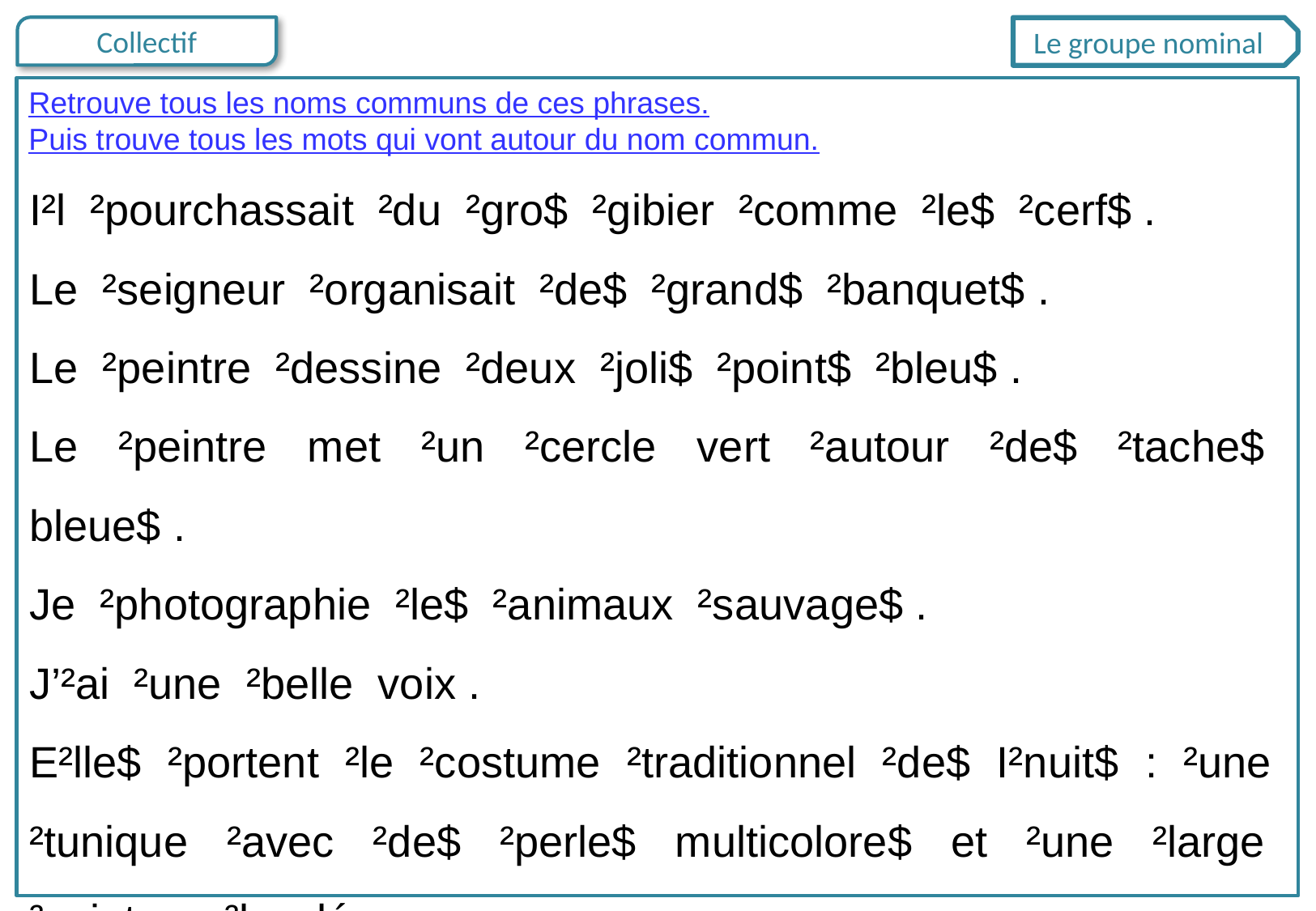

Le groupe nominal
Retrouve tous les noms communs de ces phrases.
Puis trouve tous les mots qui vont autour du nom commun.
I²l  ²pourchassait  ²du  ²gro$  ²gibier  ²comme  ²le$  ²cerf$ .
Le  ²seigneur  ²organisait  ²de$  ²grand$  ²banquet$ .
Le  ²peintre  ²dessine  ²deux  ²joli$  ²point$  ²bleu$ .
Le  ²peintre  met  ²un  ²cercle  vert  ²autour  ²de$  ²tache$  bleue$ .
Je  ²photographie  ²le$  ²animaux  ²sauvage$ .
J’²ai  ²une  ²belle  voix .
E²lle$  ²portent  ²le  ²costume  ²traditionnel  ²de$  I²nuit$  :  ²une  ²tunique  ²avec  ²de$  ²perle$  multicolore$  et  ²une  ²large  ²ceinture  ²brodée .
A²dèle  entend  ²une  ²toute  ²petite  voix  ²derrière  elle .